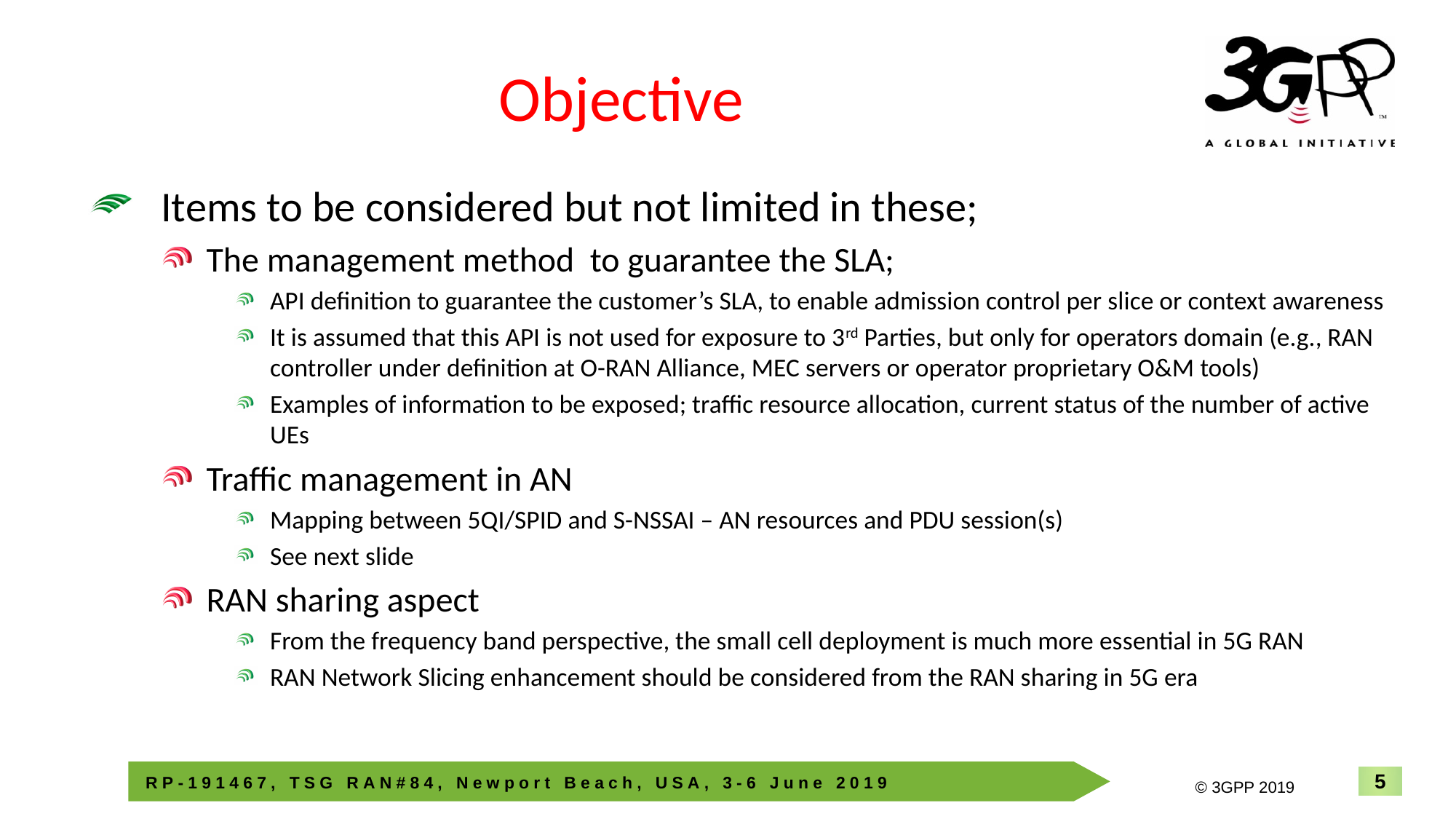

# Objective
Items to be considered but not limited in these;
The management method  to guarantee the SLA;
API definition to guarantee the customer’s SLA, to enable admission control per slice or context awareness
It is assumed that this API is not used for exposure to 3rd Parties, but only for operators domain (e.g., RAN controller under definition at O-RAN Alliance, MEC servers or operator proprietary O&M tools)
Examples of information to be exposed; traffic resource allocation, current status of the number of active UEs
Traffic management in AN
Mapping between 5QI/SPID and S-NSSAI – AN resources and PDU session(s)
See next slide
RAN sharing aspect
From the frequency band perspective, the small cell deployment is much more essential in 5G RAN
RAN Network Slicing enhancement should be considered from the RAN sharing in 5G era